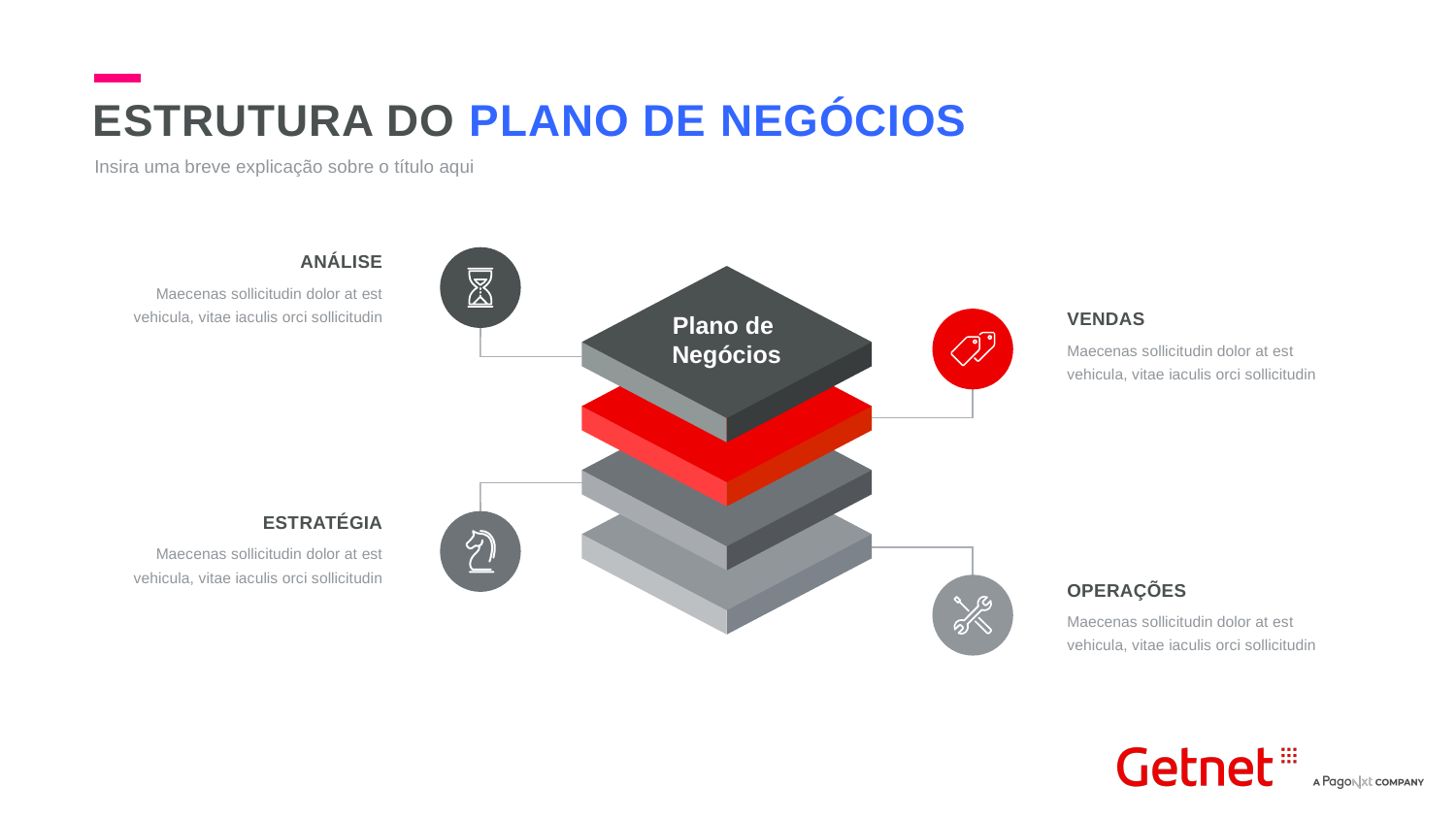

Estrutura do plano de negócios
Insira uma breve explicação sobre o título aqui

análise
Maecenas sollicitudin dolor at est vehicula, vitae iaculis orci sollicitudin

Plano de
Negócios
vendas
Maecenas sollicitudin dolor at est vehicula, vitae iaculis orci sollicitudin

estratégia
Maecenas sollicitudin dolor at est vehicula, vitae iaculis orci sollicitudin

operações
Maecenas sollicitudin dolor at est vehicula, vitae iaculis orci sollicitudin